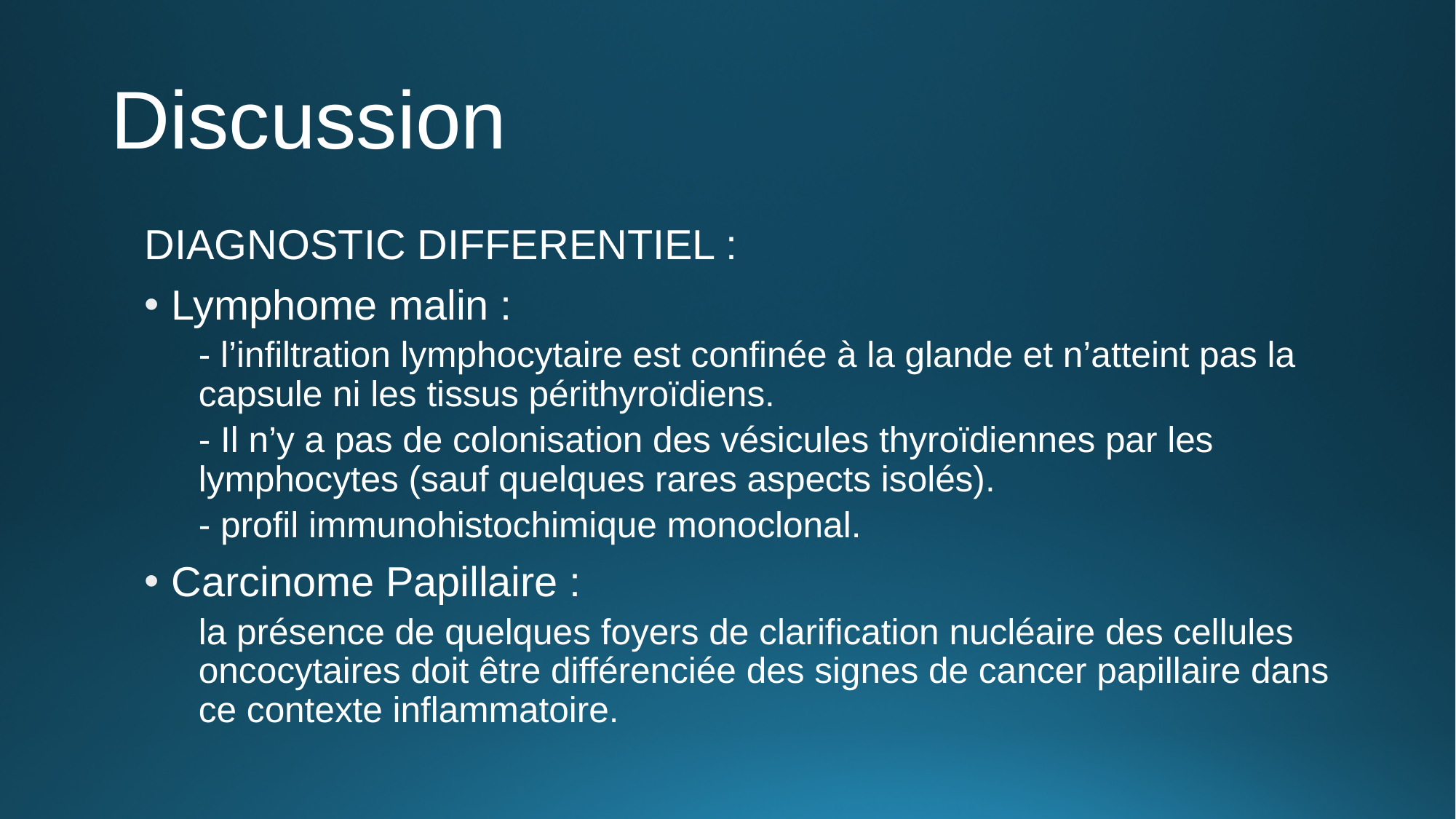

# Discussion
DIAGNOSTIC DIFFERENTIEL :
Lymphome malin :
- l’infiltration lymphocytaire est confinée à la glande et n’atteint pas la capsule ni les tissus périthyroïdiens.
- Il n’y a pas de colonisation des vésicules thyroïdiennes par les lymphocytes (sauf quelques rares aspects isolés).
- profil immunohistochimique monoclonal.
Carcinome Papillaire :
la présence de quelques foyers de clarification nucléaire des cellules oncocytaires doit être différenciée des signes de cancer papillaire dans ce contexte inflammatoire.